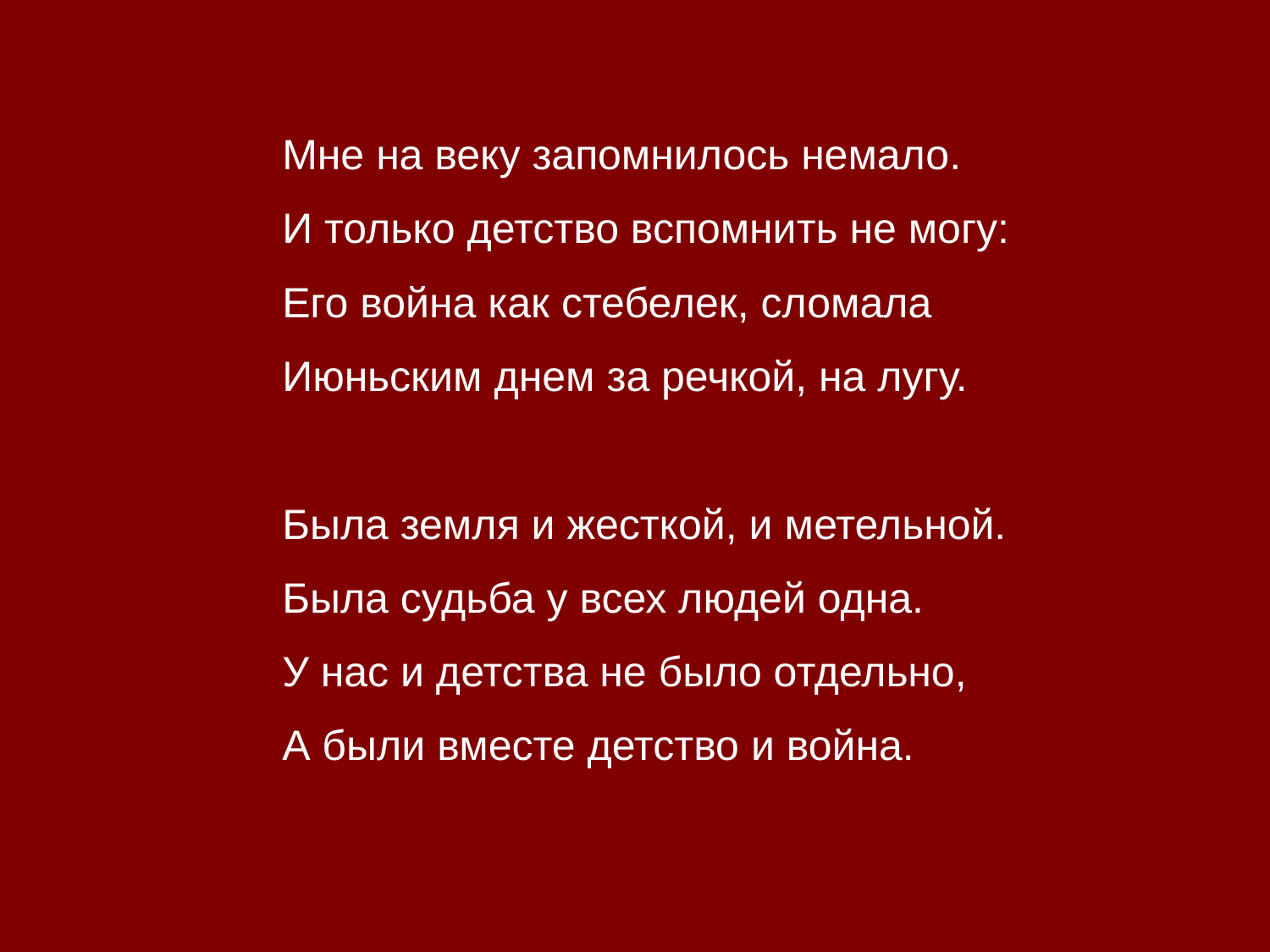

Мне на веку запомнилось немало.
И только детство вспомнить не могу:
Его война как стебелек, сломала
Июньским днем за речкой, на лугу.

Была земля и жесткой, и метельной.
Была судьба у всех людей одна.
У нас и детства не было отдельно,
А были вместе детство и война.